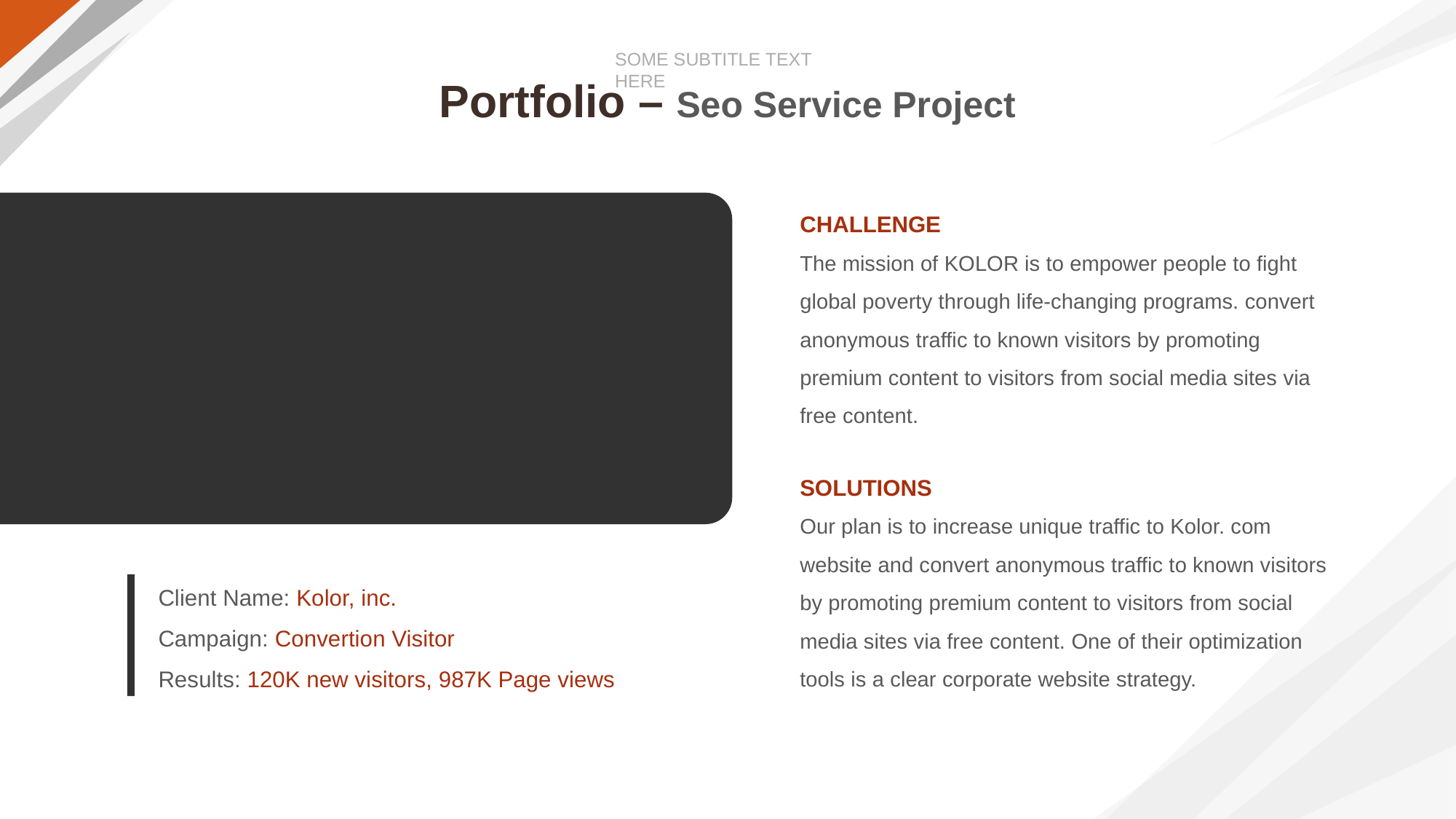

SOME SUBTITLE TEXT HERE
# Portfolio – Seo Service Project
CHALLENGE
The mission of KOLOR is to empower people to fight global poverty through life-changing programs. convert anonymous traffic to known visitors by promoting premium content to visitors from social media sites via free content.

SOLUTIONS
Our plan is to increase unique traffic to Kolor. com website and convert anonymous traffic to known visitors by promoting premium content to visitors from social media sites via free content. One of their optimization tools is a clear corporate website strategy.
Client Name: Kolor, inc.
Campaign: Convertion Visitor
Results: 120K new visitors, 987K Page views